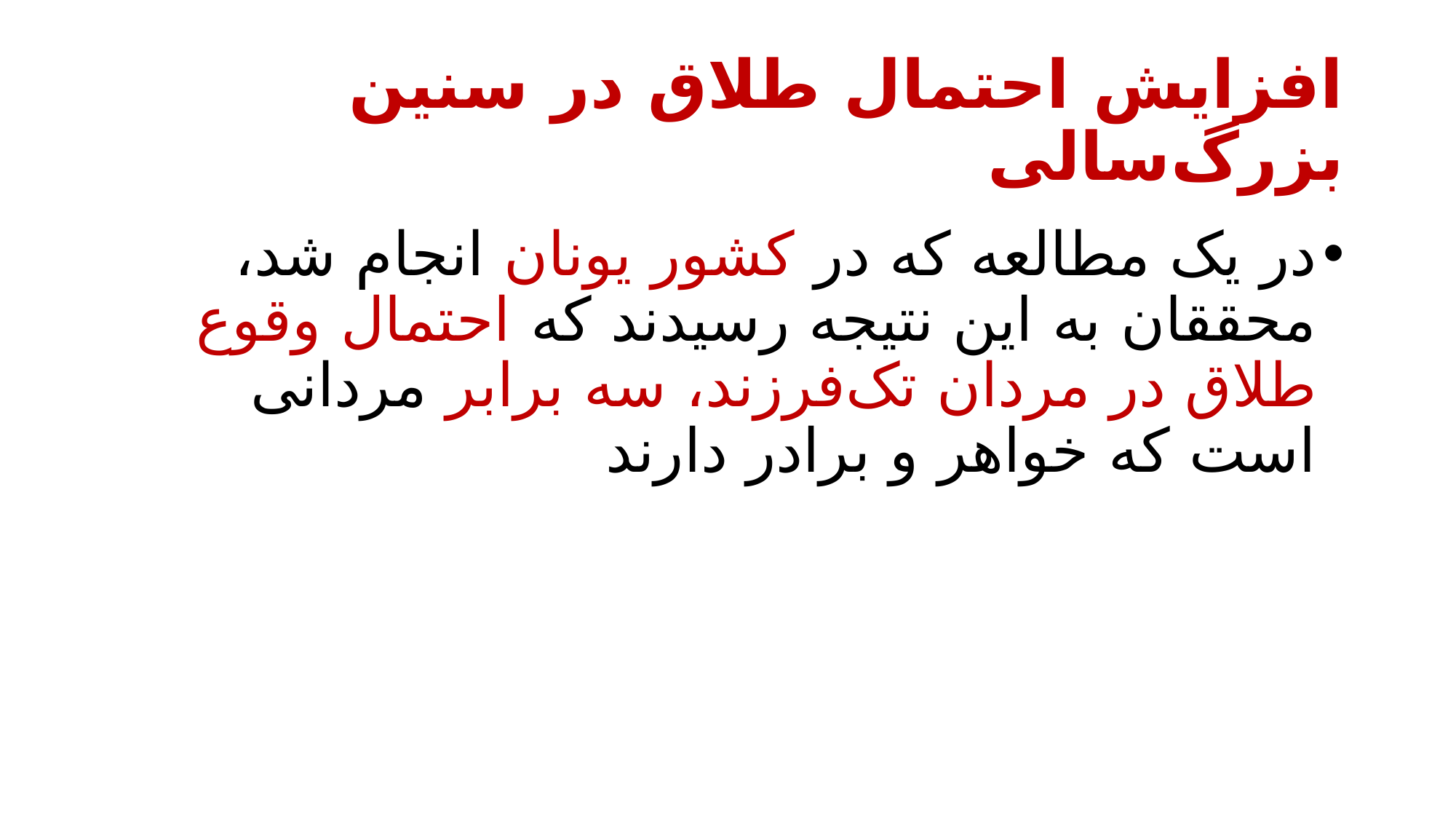

# افزایش احتمال طلاق در سنین بزرگ‌سالی
در یک مطالعه که در کشور یونان انجام شد، محققان به این نتیجه رسیدند که احتمال وقوع طلاق در مردان تک‌فرزند، سه برابر مردانی است که خواهر و برادر دارند